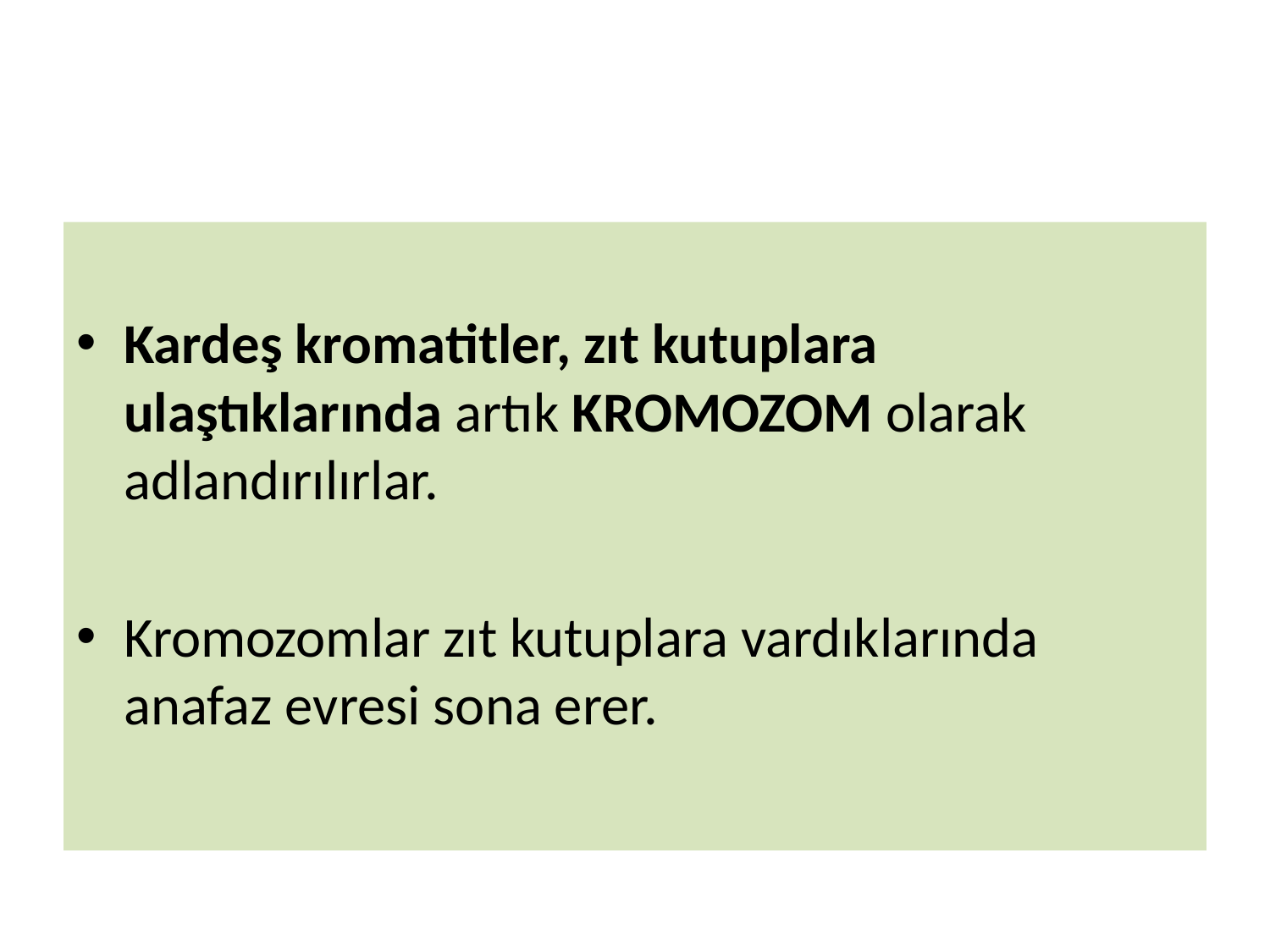

#

Kardeş kromatitler, zıt kutuplara ulaştıklarında artık KROMOZOM olarak adlandırılırlar.

Kromozomlar zıt kutuplara vardıklarında anafaz evresi sona erer.